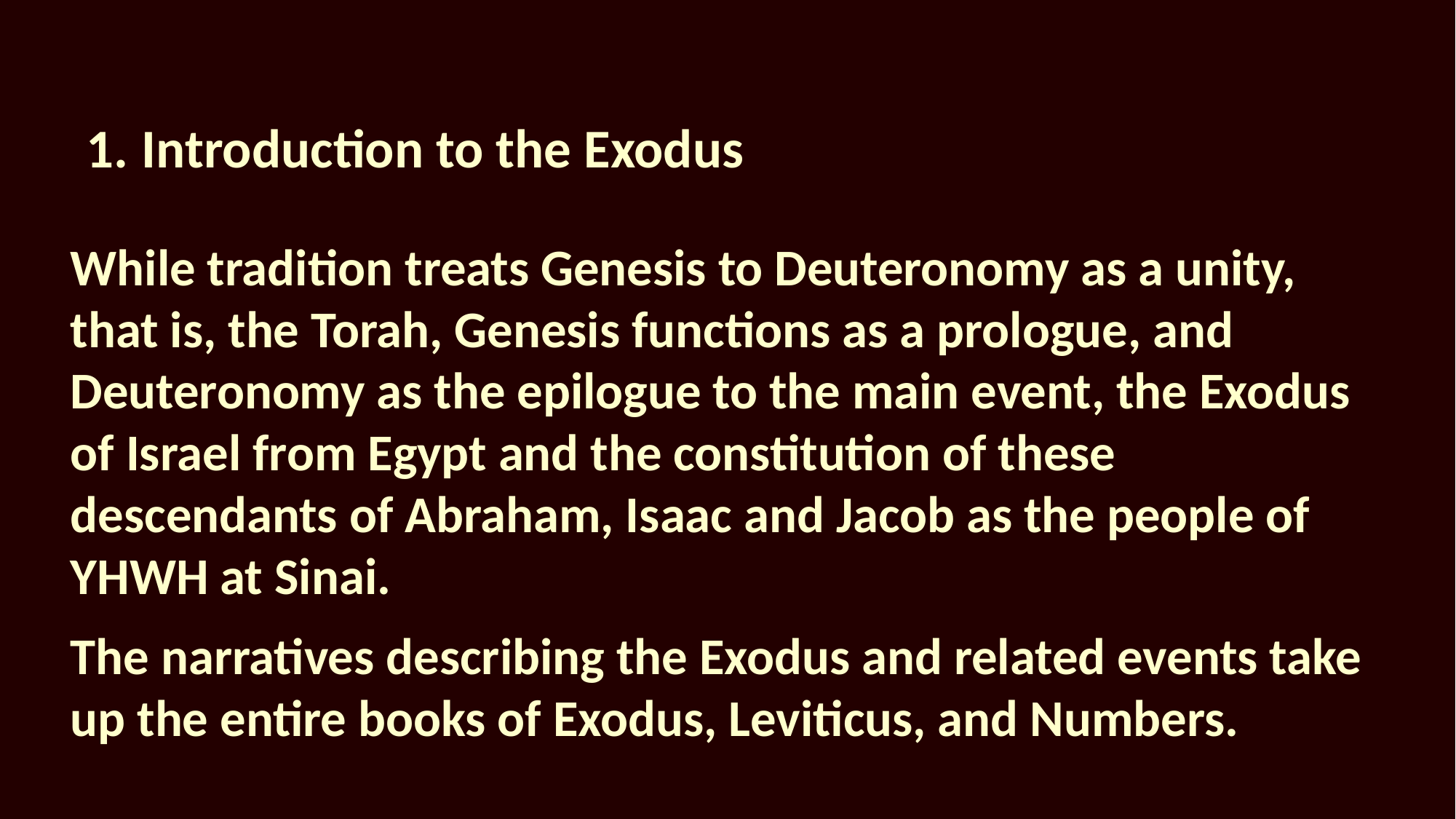

# 1.	Introduction to the Exodus
While tradition treats Genesis to Deuteronomy as a unity, that is, the Torah, Genesis functions as a prologue, and Deuteronomy as the epilogue to the main event, the Exodus of Israel from Egypt and the constitution of these descendants of Abraham, Isaac and Jacob as the people of YHWH at Sinai.
The narratives describing the Exodus and related events take up the entire books of Exodus, Leviticus, and Numbers.